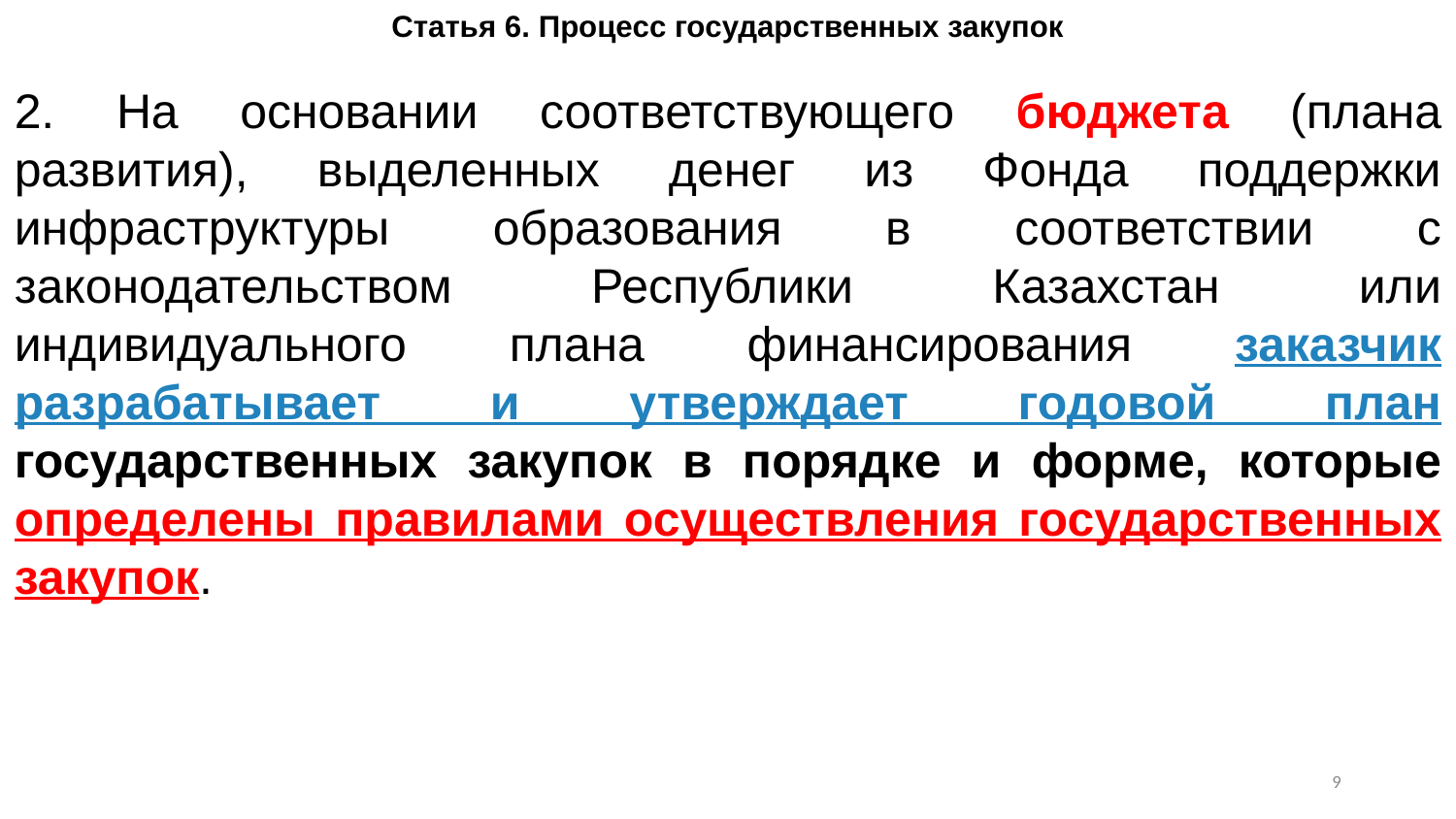

Статья 6. Процесс государственных закупок

2. На основании соответствующего бюджета (плана развития), выделенных денег из Фонда поддержки инфраструктуры образования в соответствии с законодательством Республики Казахстан или индивидуального плана финансирования заказчик разрабатывает и утверждает годовой план государственных закупок в порядке и форме, которые определены правилами осуществления государственных закупок.
9